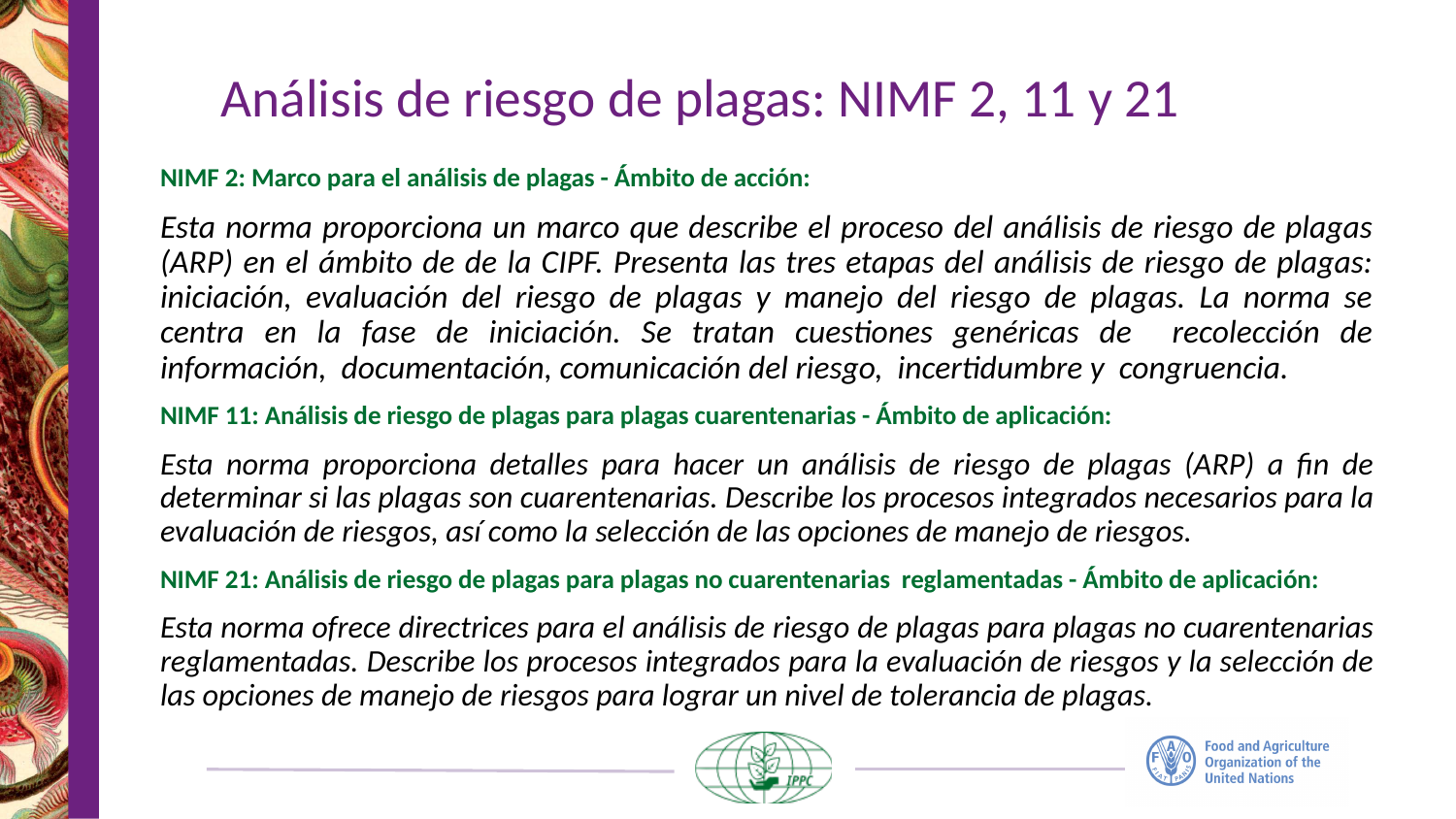

# Análisis de riesgo de plagas: NIMF 2, 11 y 21
NIMF 2: Marco para el análisis de plagas - Ámbito de acción:
Esta norma proporciona un marco que describe el proceso del análisis de riesgo de plagas (ARP) en el ámbito de de la CIPF. Presenta las tres etapas del análisis de riesgo de plagas: iniciación, evaluación del riesgo de plagas y manejo del riesgo de plagas. La norma se centra en la fase de iniciación. Se tratan cuestiones genéricas de  recolección de información,  documentación, comunicación del riesgo,  incertidumbre y  congruencia.
NIMF 11: Análisis de riesgo de plagas para plagas cuarentenarias - Ámbito de aplicación:
Esta norma proporciona detalles para hacer un análisis de riesgo de plagas (ARP) a fin de determinar si las plagas son cuarentenarias. Describe los procesos integrados necesarios para la evaluación de riesgos, así como la selección de las opciones de manejo de riesgos.
NIMF 21: Análisis de riesgo de plagas para plagas no cuarentenarias  reglamentadas - Ámbito de aplicación:
Esta norma ofrece directrices para el análisis de riesgo de plagas para plagas no cuarentenarias reglamentadas. Describe los procesos integrados para la evaluación de riesgos y la selección de las opciones de manejo de riesgos para lograr un nivel de tolerancia de plagas.